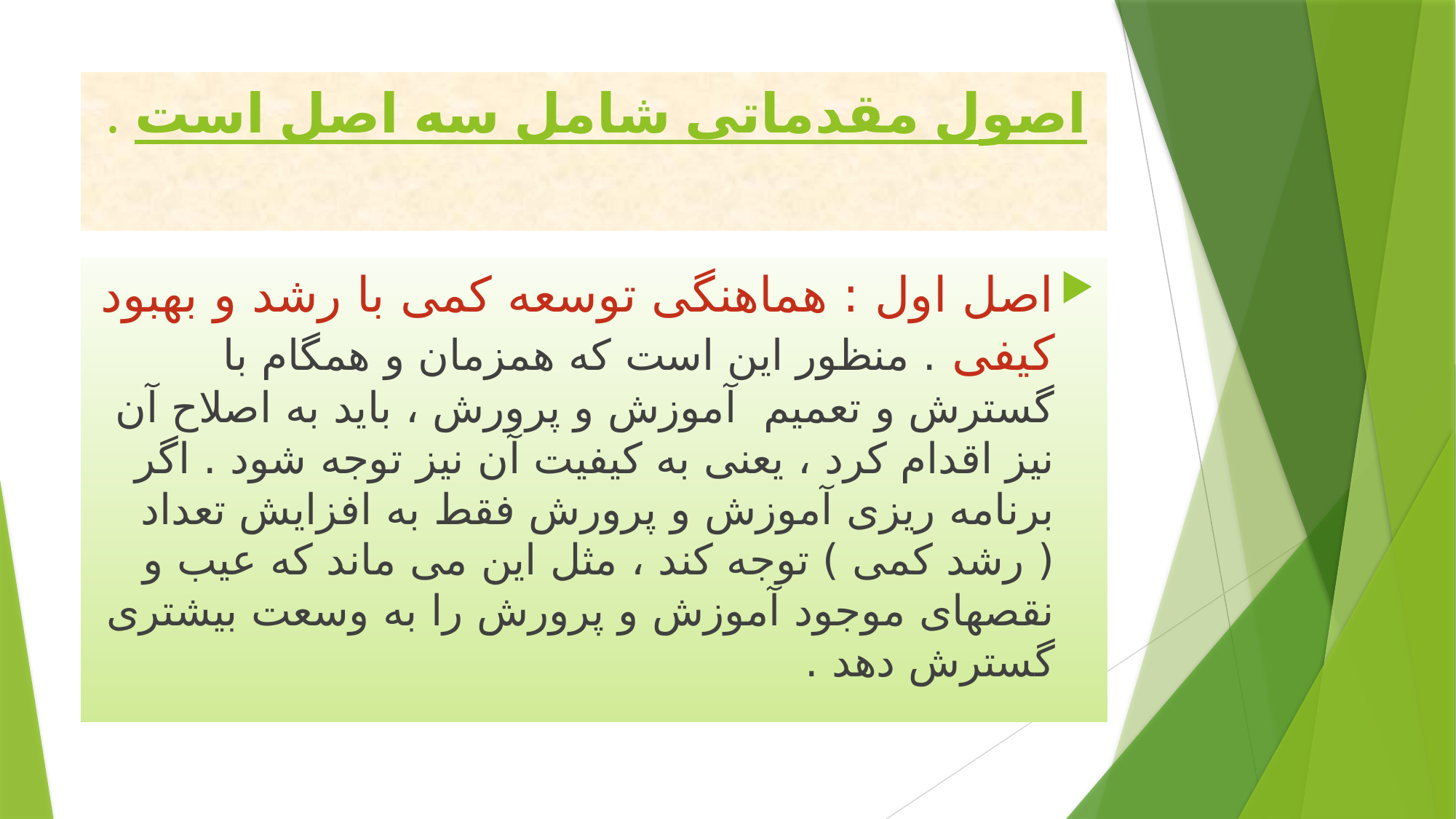

# اصول مقدماتی شامل سه اصل است .
اصل اول : هماهنگی توسعه کمی با رشد و بهبود کیفی . منظور این است که همزمان و همگام با گسترش و تعمیم  آموزش و پرورش ، باید به اصلاح آن نیز اقدام کرد ، یعنی به کیفیت آن نیز توجه شود . اگر برنامه ریزی آموزش و پرورش فقط به افزایش تعداد ( رشد کمی ) توجه کند ، مثل این می ماند که عیب و نقصهای موجود آموزش و پرورش را به وسعت بیشتری گسترش دهد .